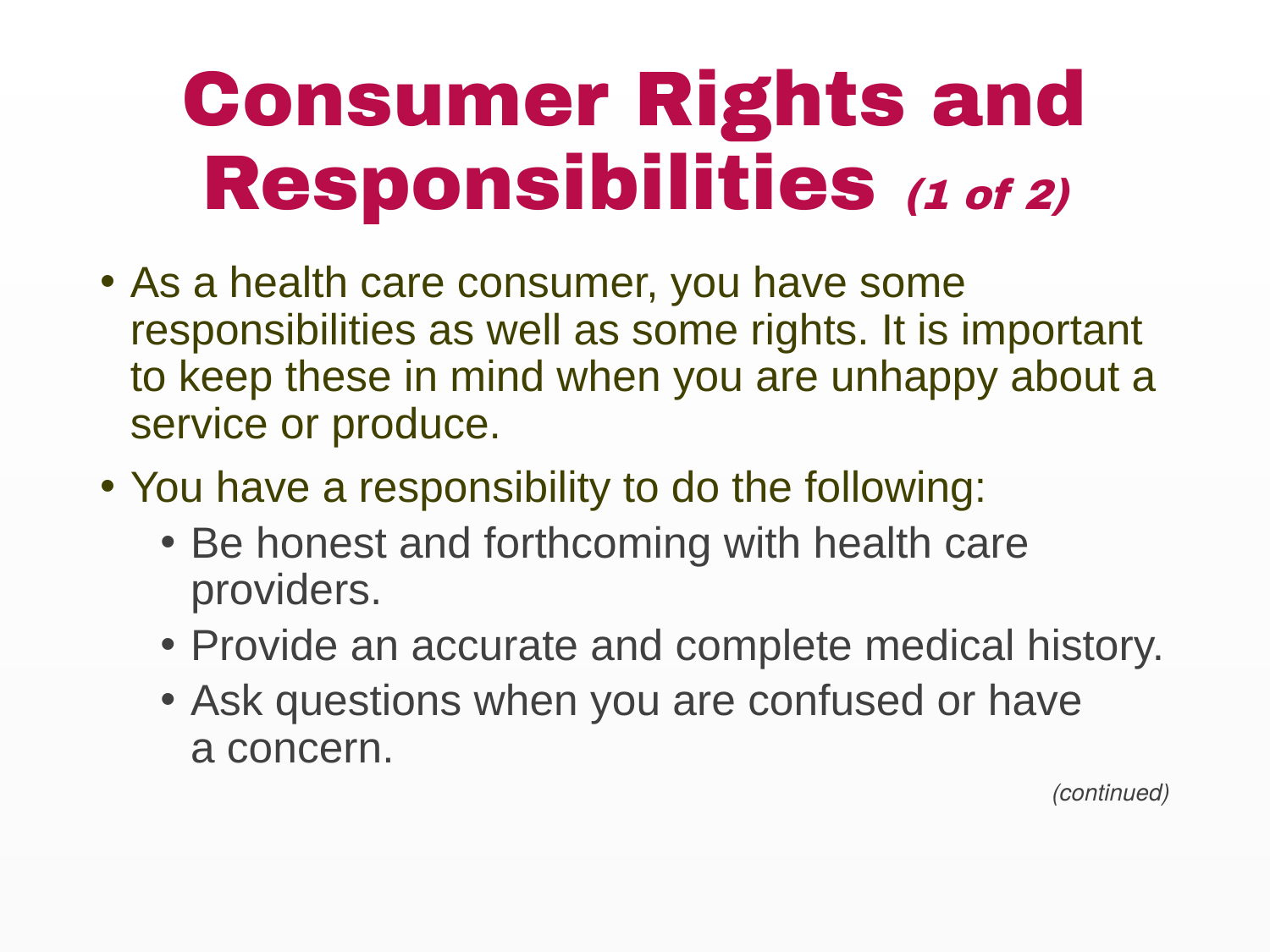

# Consumer Rights and Responsibilities (1 of 2)
As a health care consumer, you have some responsibilities as well as some rights. It is important to keep these in mind when you are unhappy about a service or produce.
You have a responsibility to do the following:
Be honest and forthcoming with health care providers.
Provide an accurate and complete medical history.
Ask questions when you are confused or have a concern.
(continued)